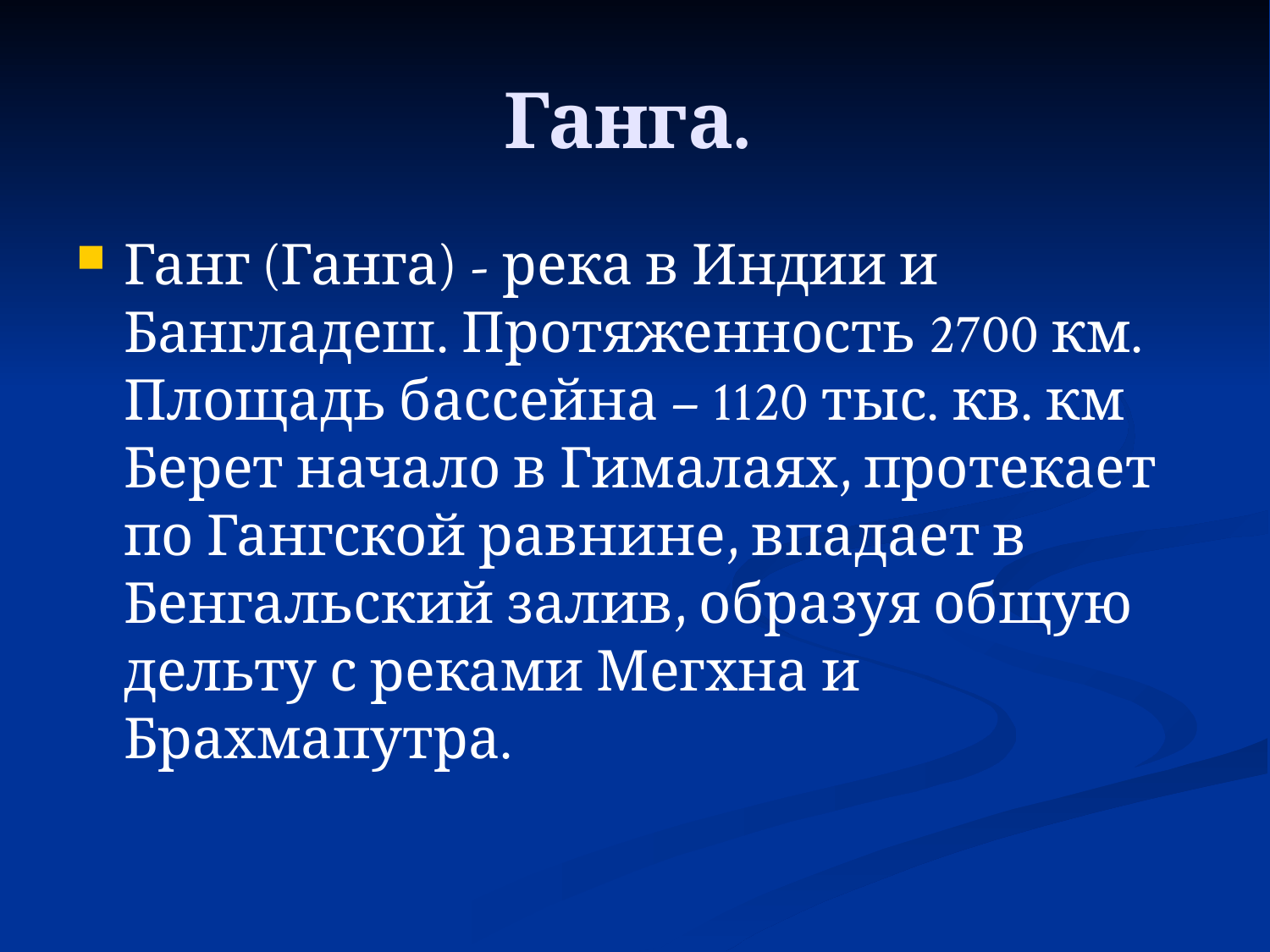

# Ганга.
Ганг (Ганга) - река в Индии и Бангладеш. Протяженность 2700 км. Площадь бассейна – 1120 тыс. кв. км Берет начало в Гималаях, протекает по Гангской равнине, впадает в Бенгальский залив, образуя общую дельту с реками Мегхна и Брахмапутра.